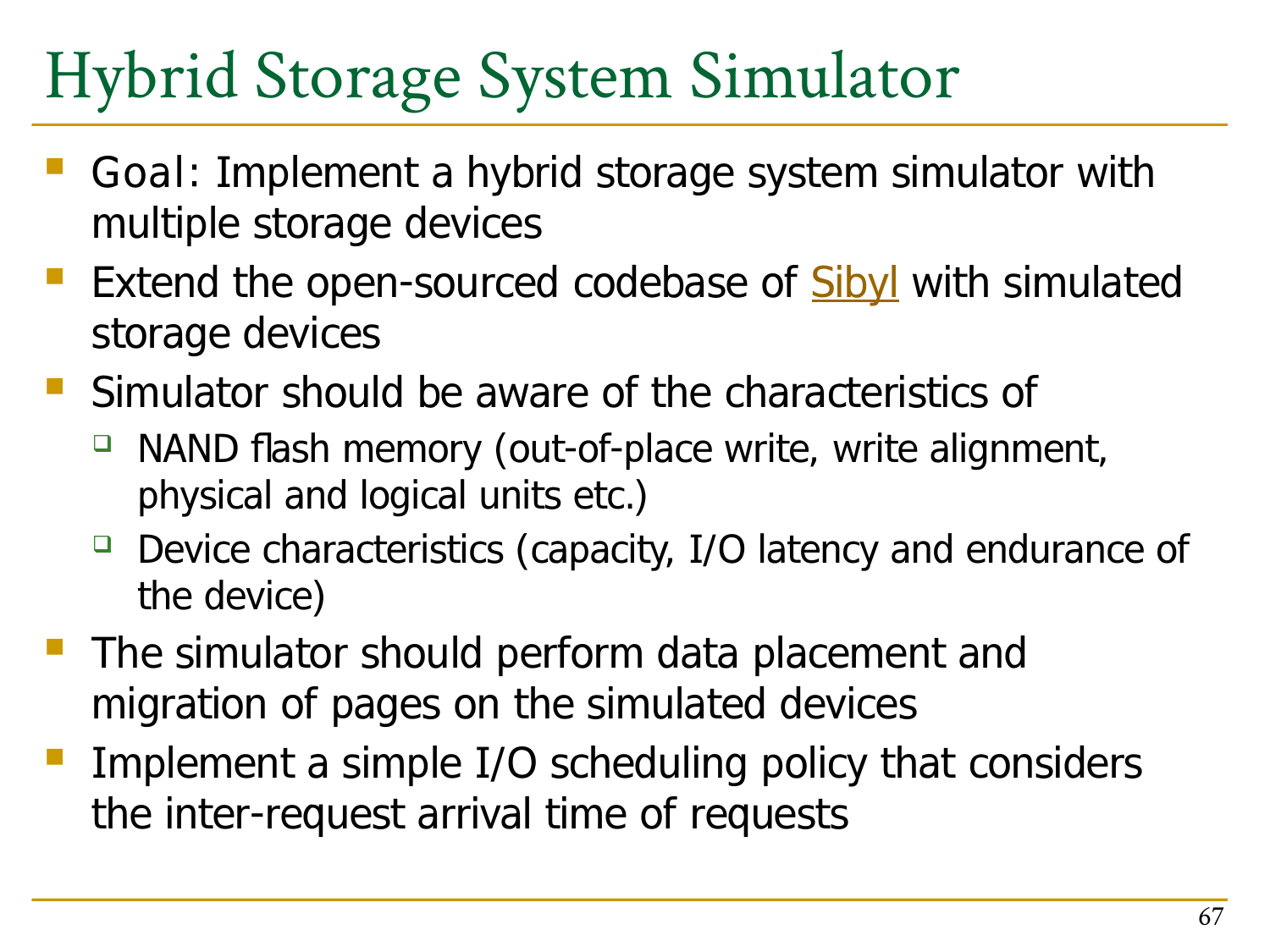

# Hybrid Storage System Simulator
Goal: Implement a hybrid storage system simulator with multiple storage devices
Extend the open-sourced codebase of Sibyl with simulated storage devices
Simulator should be aware of the characteristics of
NAND flash memory (out-of-place write, write alignment, physical and logical units etc.)
Device characteristics (capacity, I/O latency and endurance of the device)
The simulator should perform data placement and migration of pages on the simulated devices
Implement a simple I/O scheduling policy that considers the inter-request arrival time of requests
67